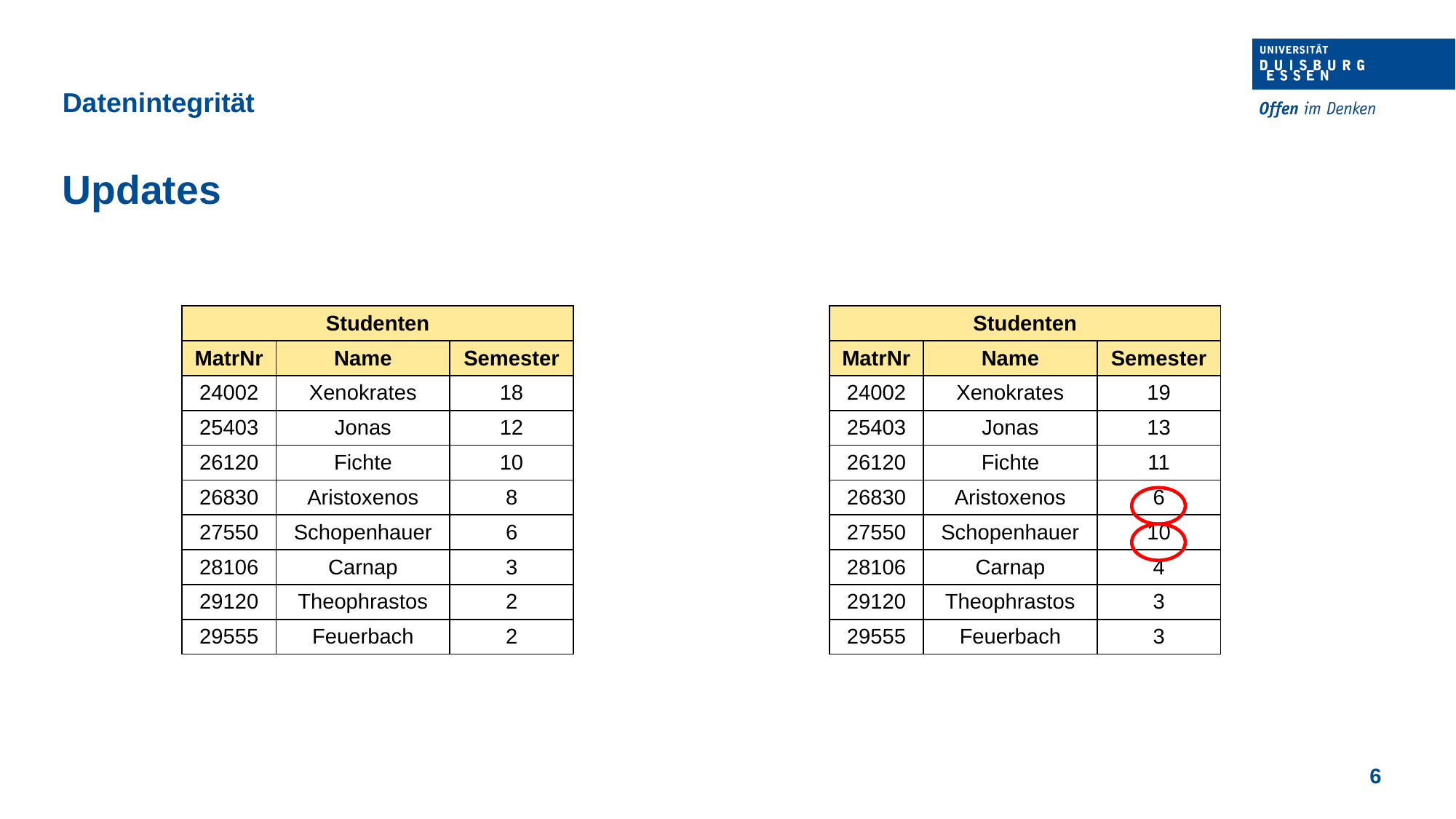

Datenintegrität
Updates
| Studenten |  |  |
| --- | --- | --- |
| MatrNr | Name | Semester |
| 24002 | Xenokrates | 18 |
| 25403 | Jonas | 12 |
| 26120 | Fichte | 10 |
| 26830 | Aristoxenos | 8 |
| 27550 | Schopenhauer | 6 |
| 28106 | Carnap | 3 |
| 29120 | Theophrastos | 2 |
| 29555 | Feuerbach | 2 |
| Studenten |  |  |
| --- | --- | --- |
| MatrNr | Name | Semester |
| 24002 | Xenokrates | 19 |
| 25403 | Jonas | 13 |
| 26120 | Fichte | 11 |
| 26830 | Aristoxenos | 6 |
| 27550 | Schopenhauer | 10 |
| 28106 | Carnap | 4 |
| 29120 | Theophrastos | 3 |
| 29555 | Feuerbach | 3 |

6